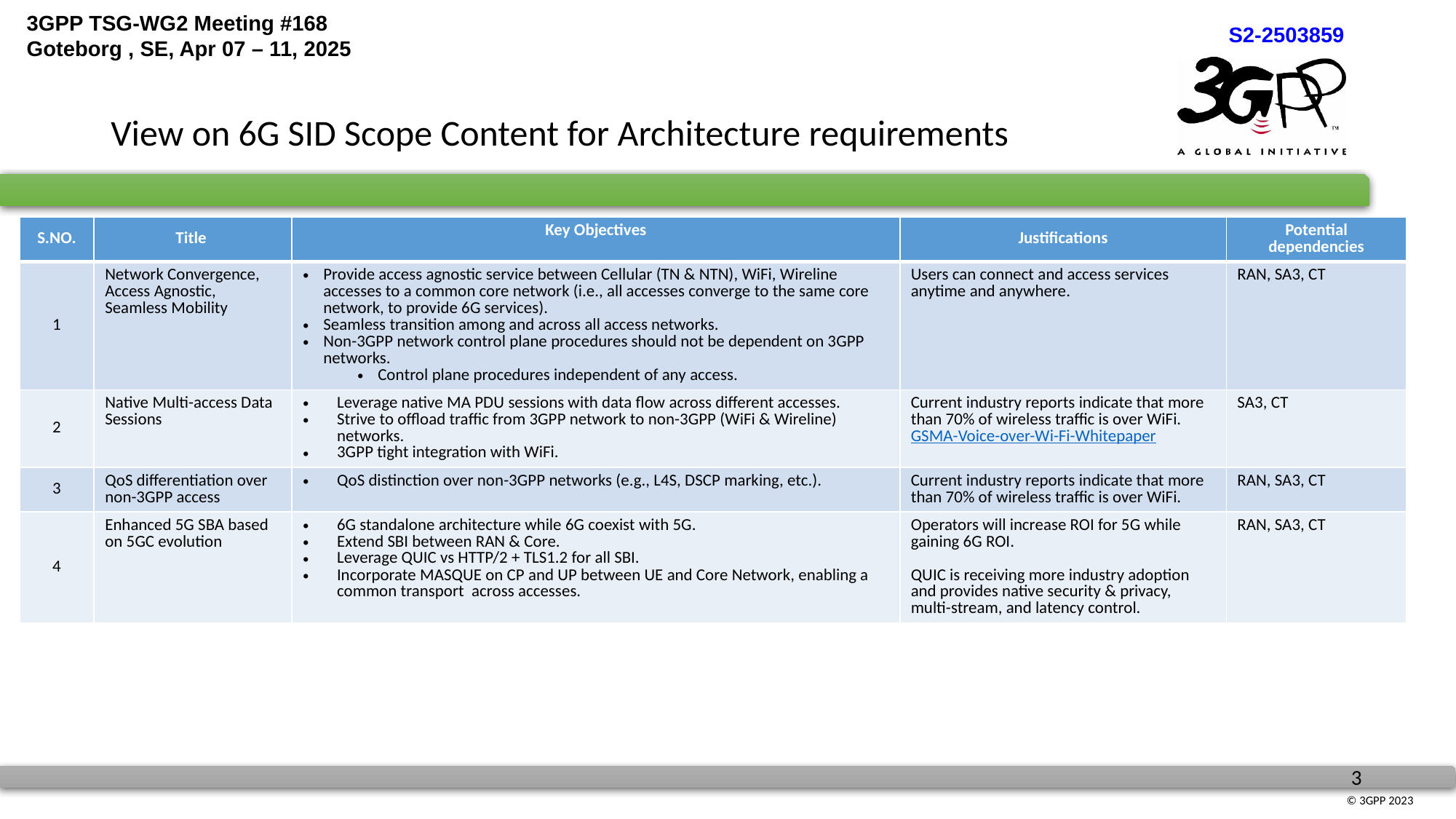

# View on 6G SID Scope Content for Architecture requirements
| S.NO. | Title | Key Objectives | Justifications | Potential dependencies |
| --- | --- | --- | --- | --- |
| 1 | Network Convergence, Access Agnostic, Seamless Mobility | Provide access agnostic service between Cellular (TN & NTN), WiFi, Wireline accesses to a common core network (i.e., all accesses converge to the same core network, to provide 6G services). Seamless transition among and across all access networks. Non-3GPP network control plane procedures should not be dependent on 3GPP networks. Control plane procedures independent of any access. | Users can connect and access services anytime and anywhere. | RAN, SA3, CT |
| 2 | Native Multi-access Data Sessions | Leverage native MA PDU sessions with data flow across different accesses. Strive to offload traffic from 3GPP network to non-3GPP (WiFi & Wireline) networks. 3GPP tight integration with WiFi. | Current industry reports indicate that more than 70% of wireless traffic is over WiFi. GSMA-Voice-over-Wi-Fi-Whitepaper | SA3, CT |
| 3 | QoS differentiation over non-3GPP access | QoS distinction over non-3GPP networks (e.g., L4S, DSCP marking, etc.). | Current industry reports indicate that more than 70% of wireless traffic is over WiFi. | RAN, SA3, CT |
| 4 | Enhanced 5G SBA based on 5GC evolution | 6G standalone architecture while 6G coexist with 5G. Extend SBI between RAN & Core. Leverage QUIC vs HTTP/2 + TLS1.2 for all SBI. Incorporate MASQUE on CP and UP between UE and Core Network, enabling a common transport across accesses. | Operators will increase ROI for 5G while gaining 6G ROI. QUIC is receiving more industry adoption and provides native security & privacy, multi-stream, and latency control. | RAN, SA3, CT |